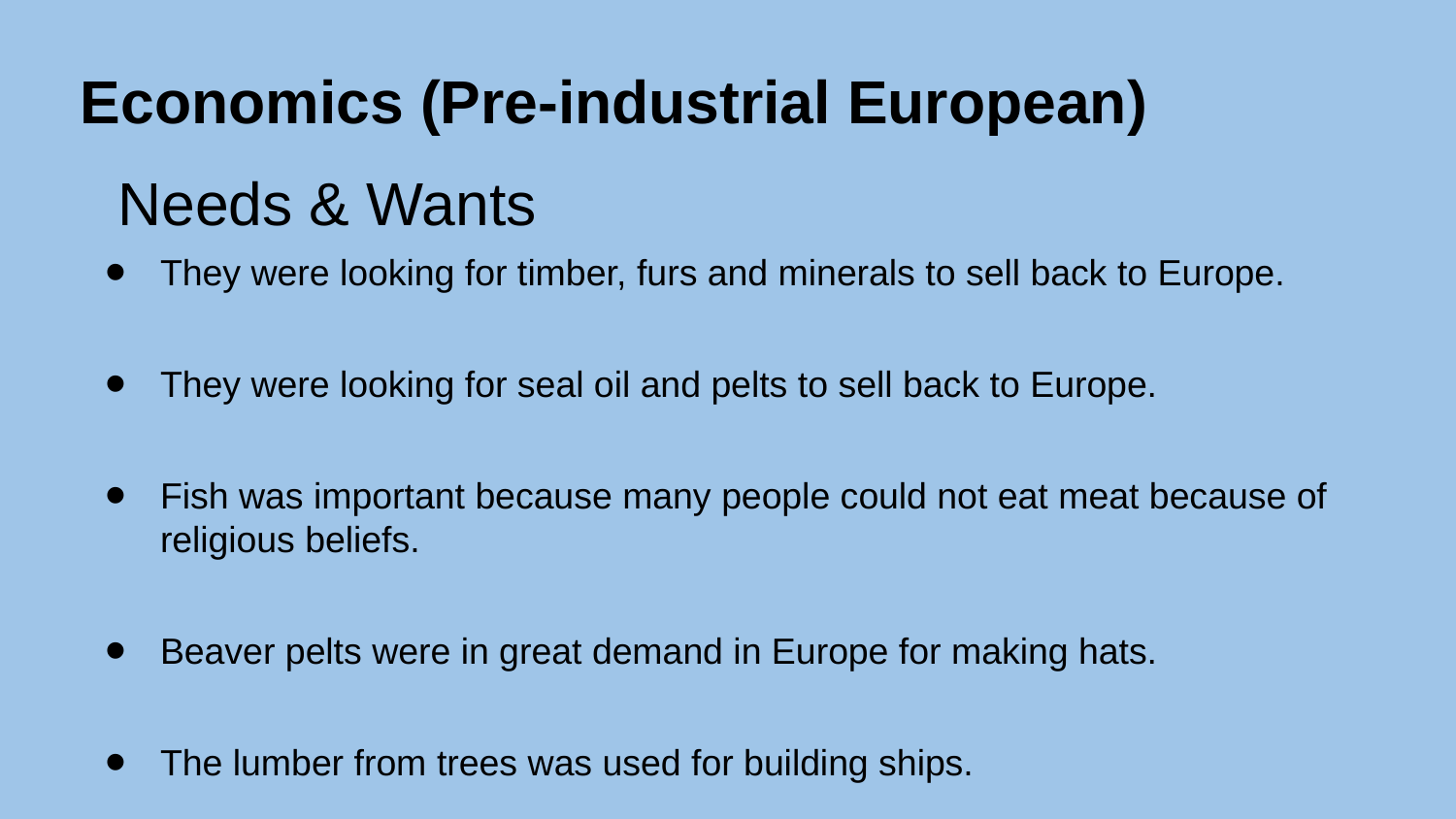

# Economics (Pre-industrial European)
Needs & Wants
They were looking for timber, furs and minerals to sell back to Europe.

They were looking for seal oil and pelts to sell back to Europe.

Fish was important because many people could not eat meat because of religious beliefs.

Beaver pelts were in great demand in Europe for making hats.

The lumber from trees was used for building ships.